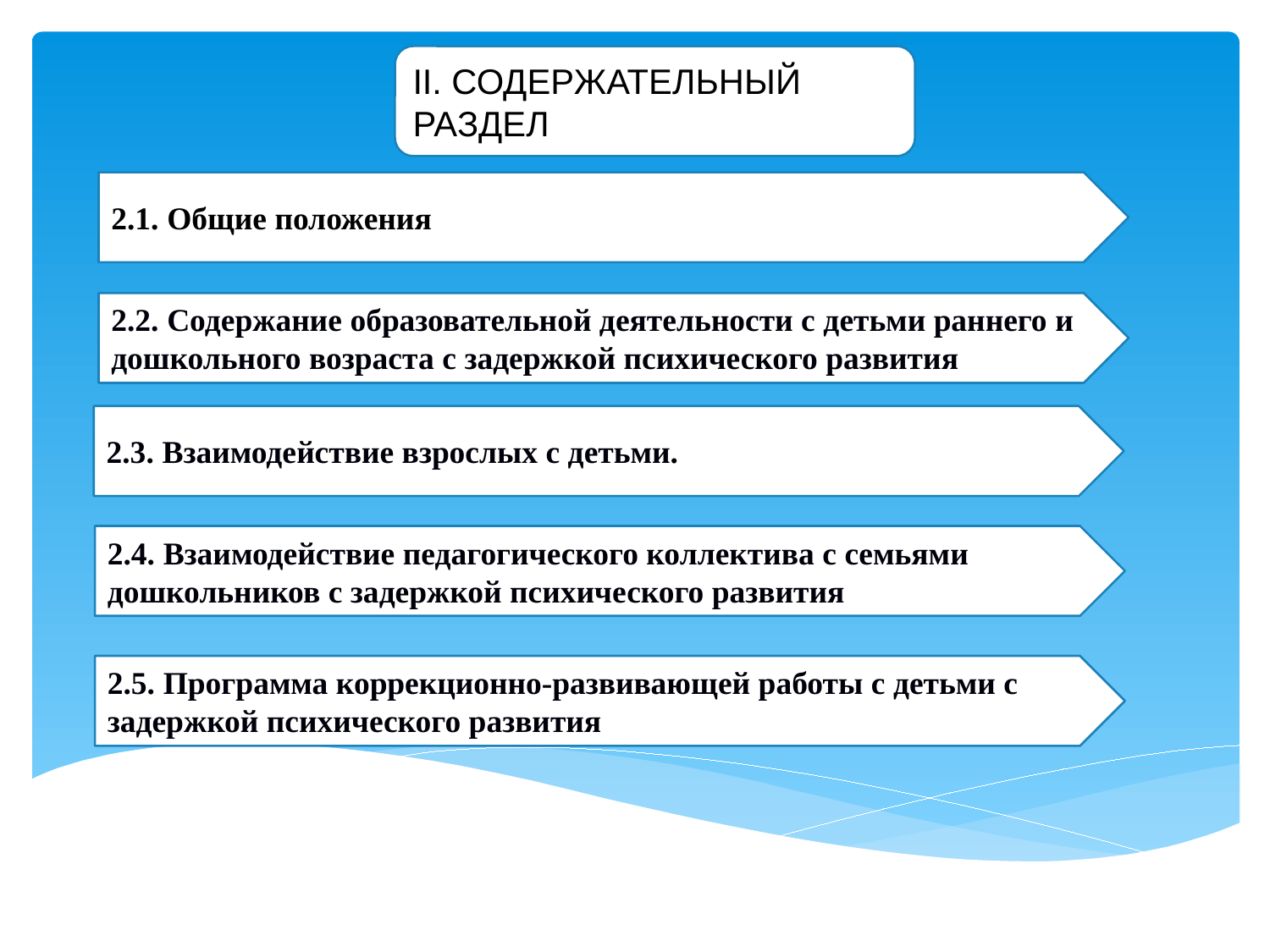

II. СОДЕРЖАТЕЛЬНЫЙ РАЗДЕЛ
2.1. Общие положения
2.2. Содержание образовательной деятельности с детьми раннего и дошкольного возраста с задержкой психического развития
2.3. Взаимодействие взрослых с детьми.
2.4. Взаимодействие педагогического коллектива с семьями дошкольников с задержкой психического развития
2.5. Программа коррекционно-развивающей работы с детьми с задержкой психического развития